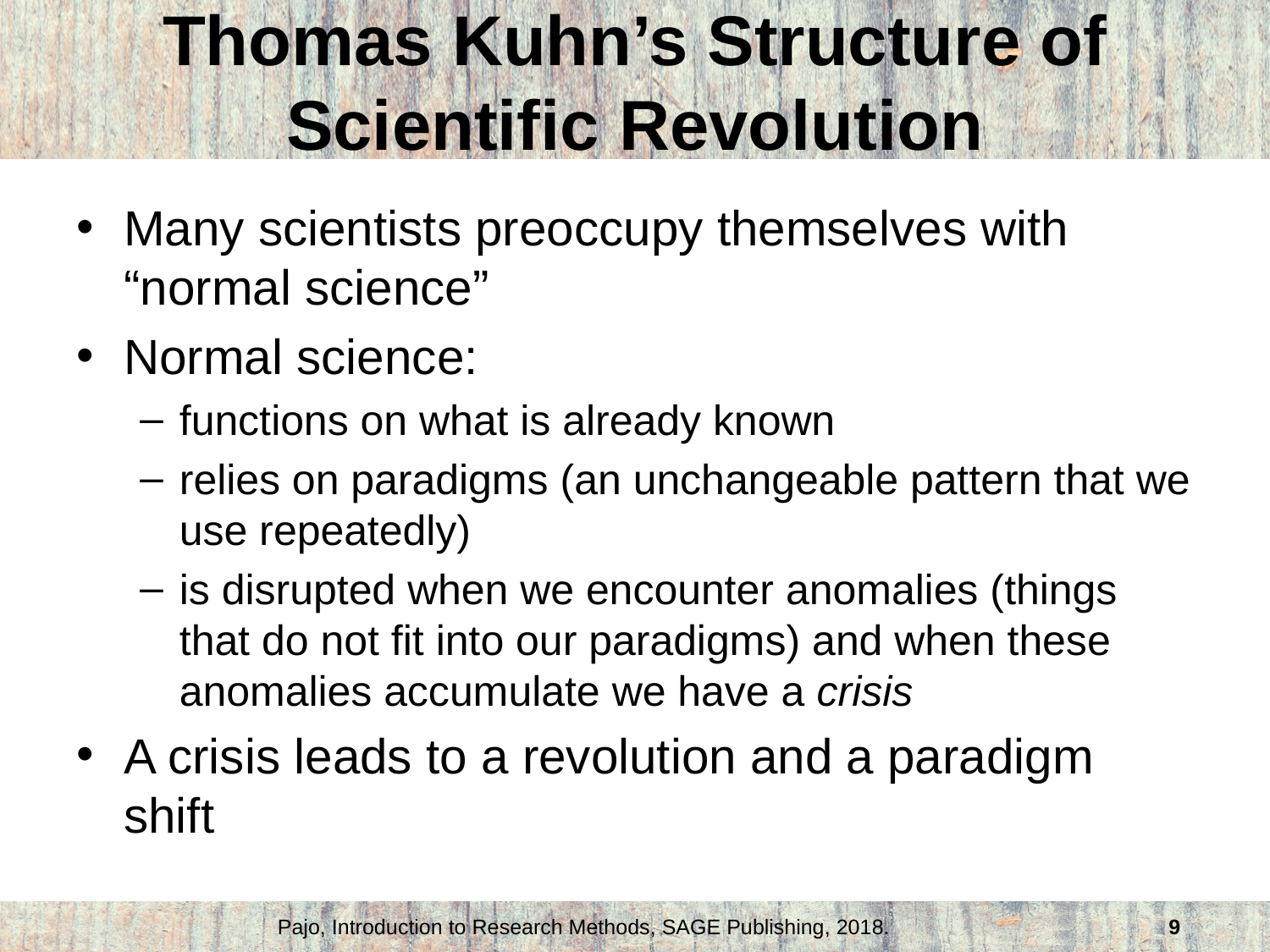

# Thomas Kuhn’s Structure of Scientific Revolution
Many scientists preoccupy themselves with “normal science”
Normal science:
functions on what is already known
relies on paradigms (an unchangeable pattern that we use repeatedly)
is disrupted when we encounter anomalies (things that do not fit into our paradigms) and when these anomalies accumulate we have a crisis
A crisis leads to a revolution and a paradigm shift
Pajo, Introduction to Research Methods, SAGE Publishing, 2018.
9